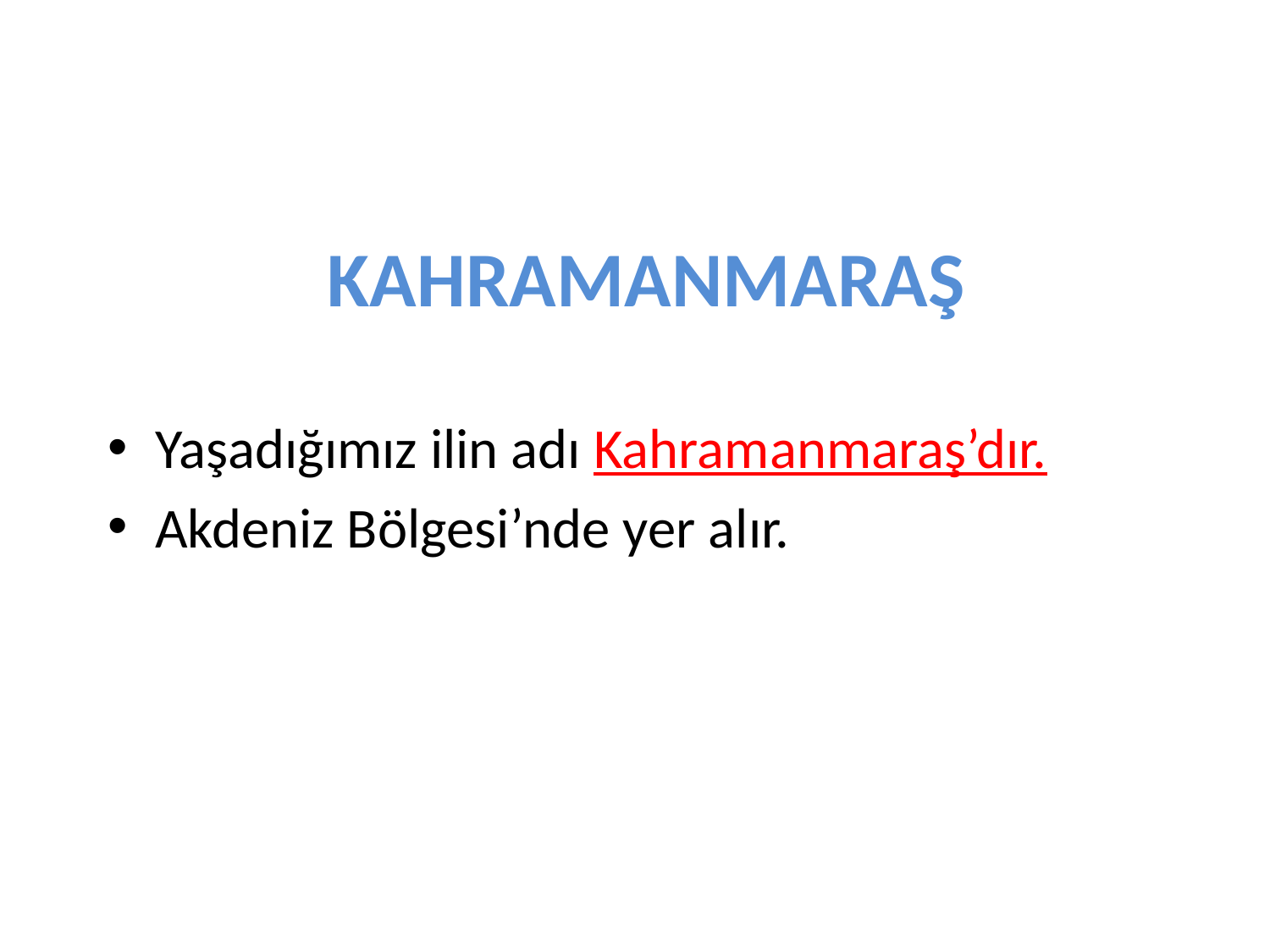

# KAHRAMANMARAŞ
Yaşadığımız ilin adı Kahramanmaraş’dır.
Akdeniz Bölgesi’nde yer alır.